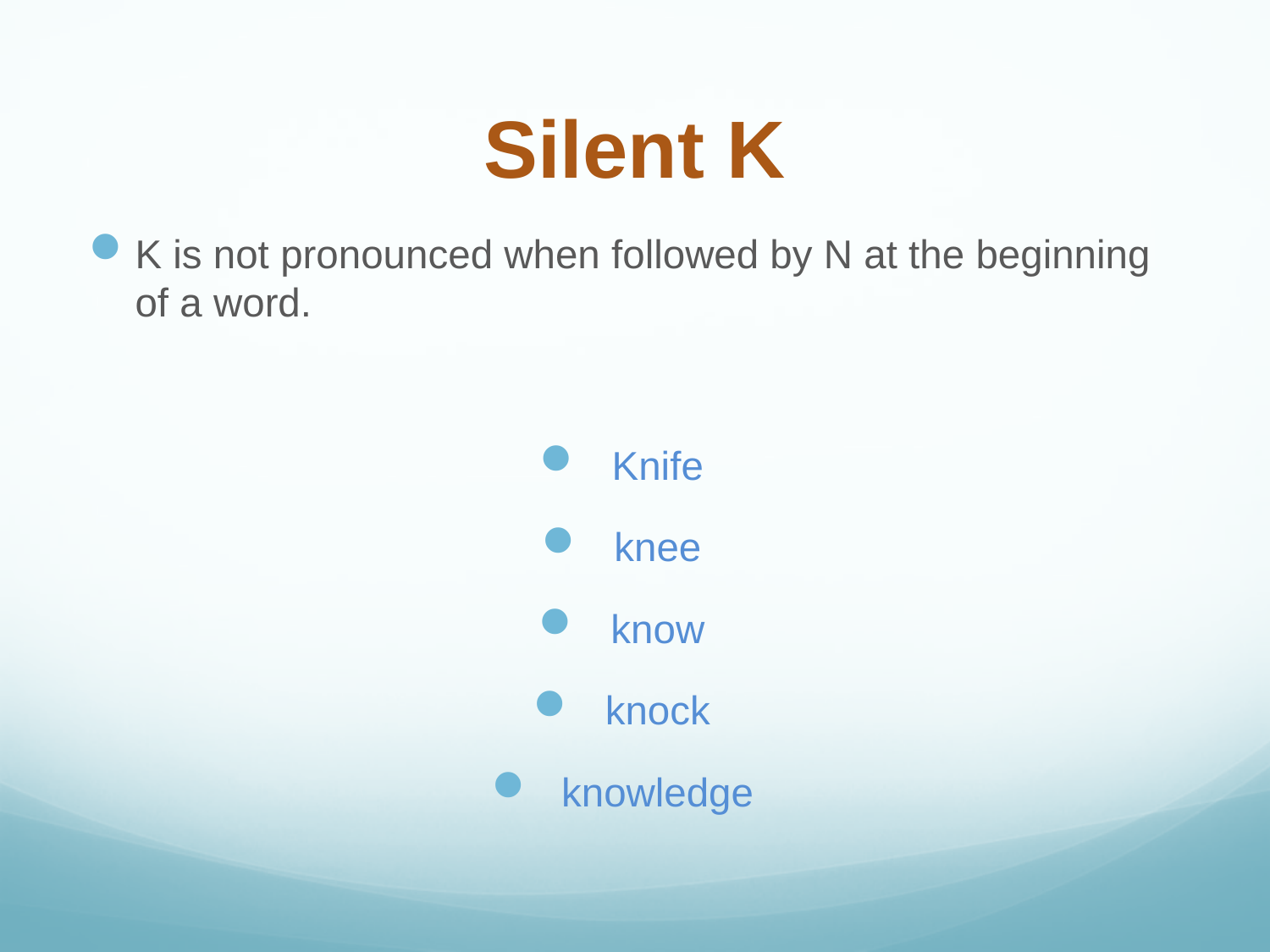

# Silent K
K is not pronounced when followed by N at the beginning of a word.

Knife
 knee
know
knock
knowledge